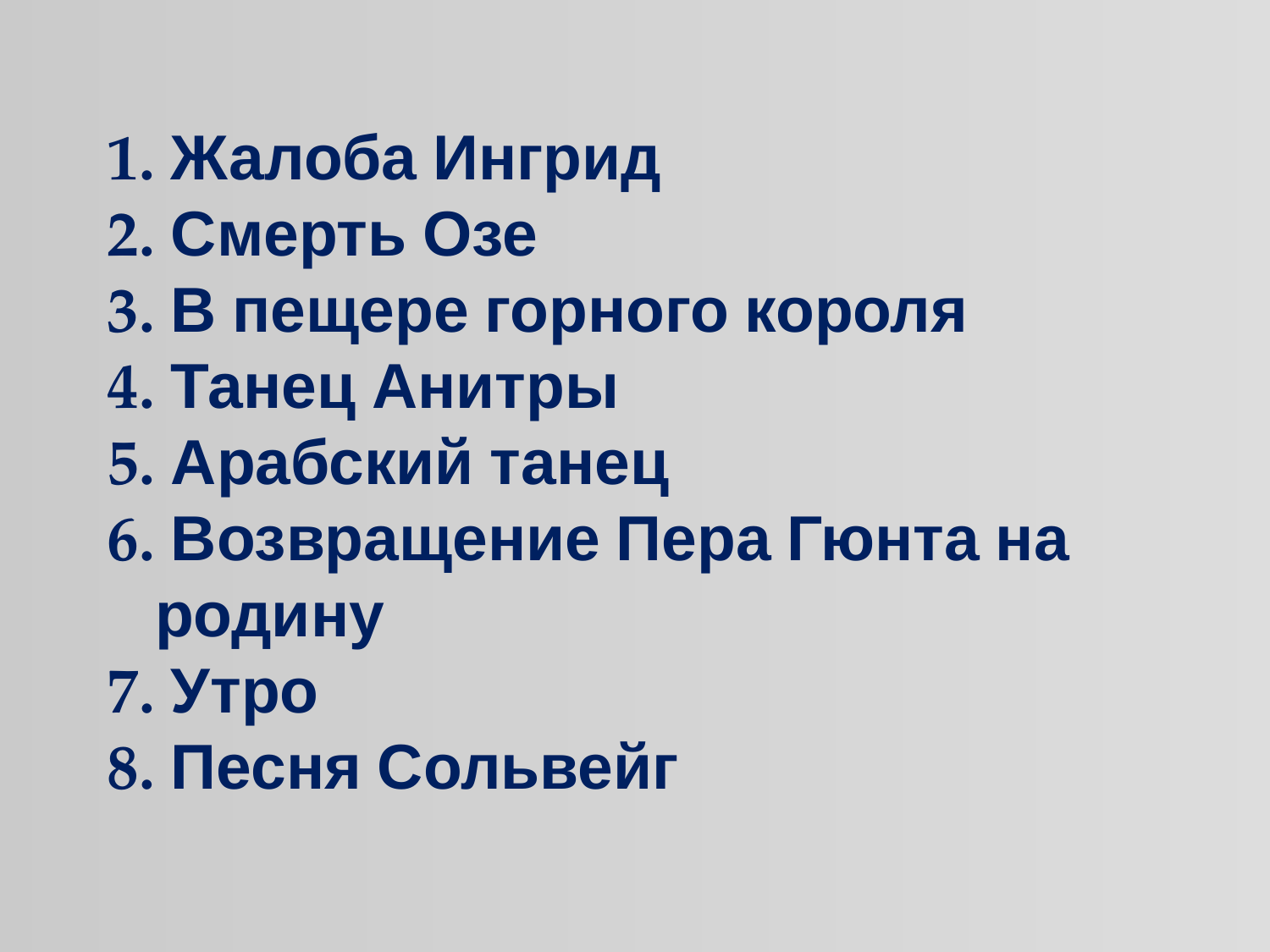

Жалоба Ингрид
 Смерть Озе
 В пещере горного короля
 Танец Анитры
 Арабский танец
 Возвращение Пера Гюнта на родину
 Утро
 Песня Сольвейг